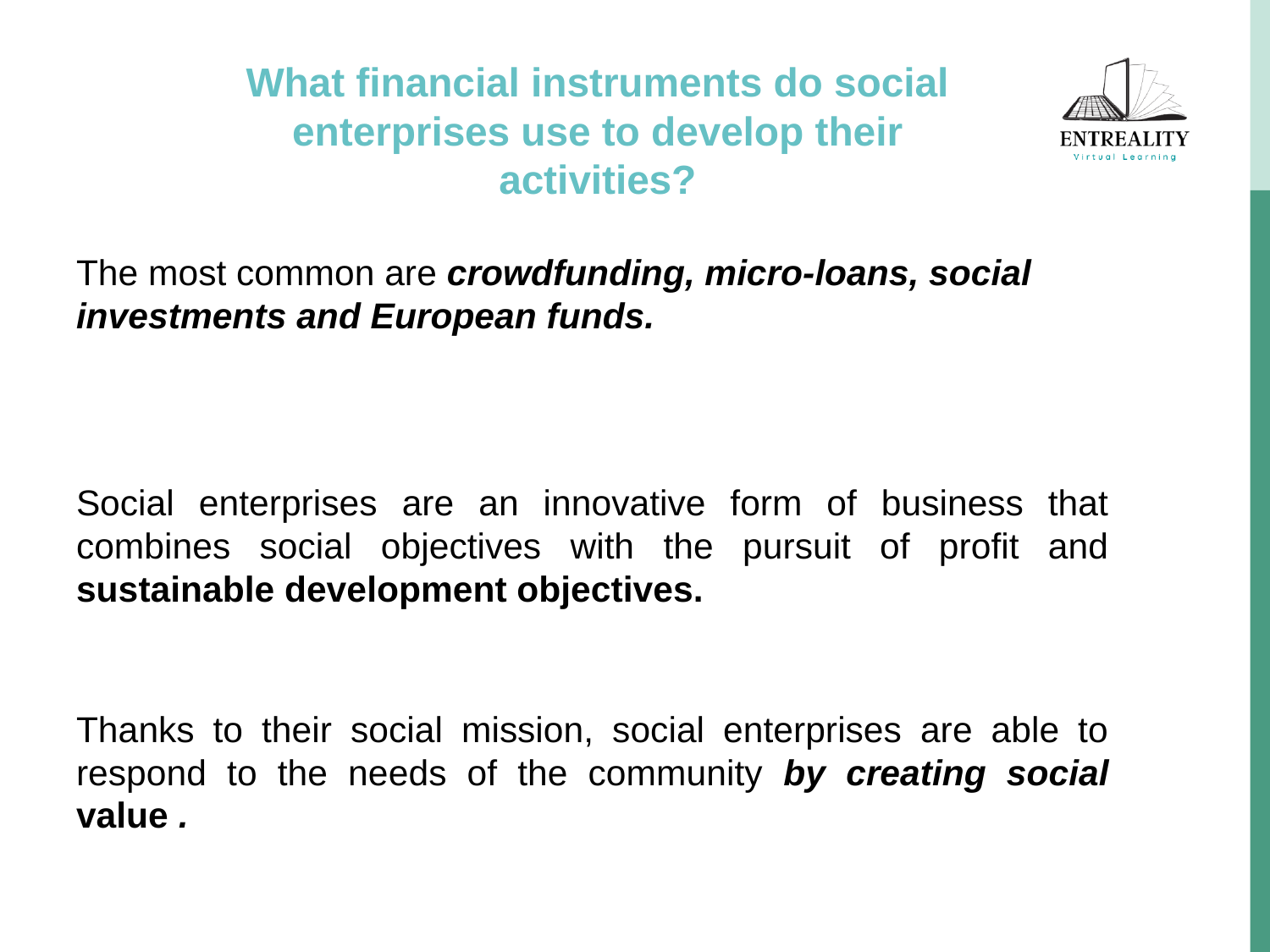

# What financial instruments do social enterprises use to develop their activities?

The most common are crowdfunding, micro-loans, social investments and European funds.

Social enterprises are an innovative form of business that combines social objectives with the pursuit of profit and sustainable development objectives.

Thanks to their social mission, social enterprises are able to respond to the needs of the community by creating social value .